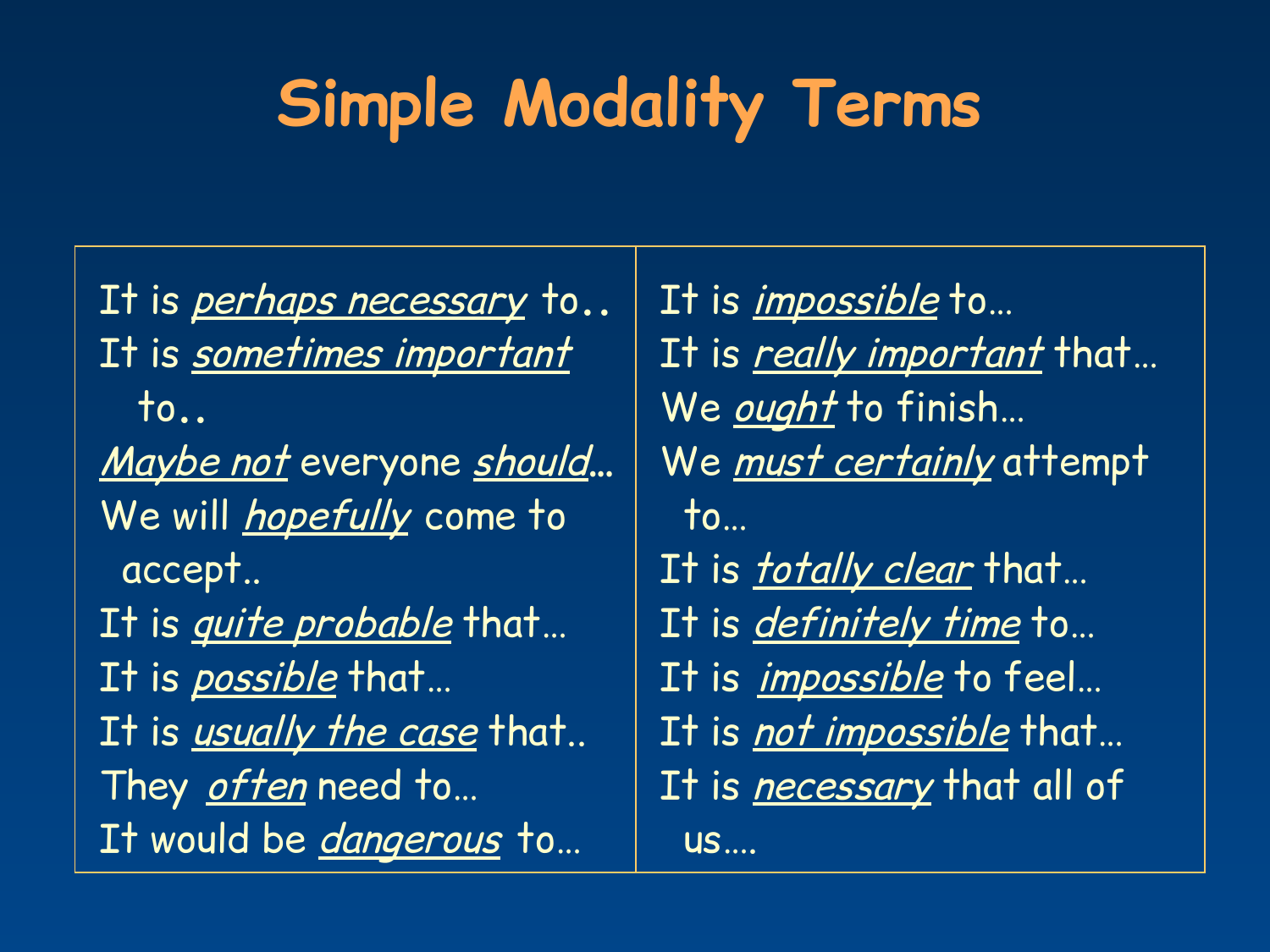

Simple Modality Terms
| It is perhaps necessary to.. It is sometimes important to.. Maybe not everyone should… We will hopefully come to accept.. It is quite probable that… It is possible that… It is usually the case that.. They often need to… It would be dangerous to… | It is impossible to… It is really important that… We ought to finish… We must certainly attempt to… It is totally clear that… It is definitely time to… It is impossible to feel… It is not impossible that… It is necessary that all of us…. |
| --- | --- |